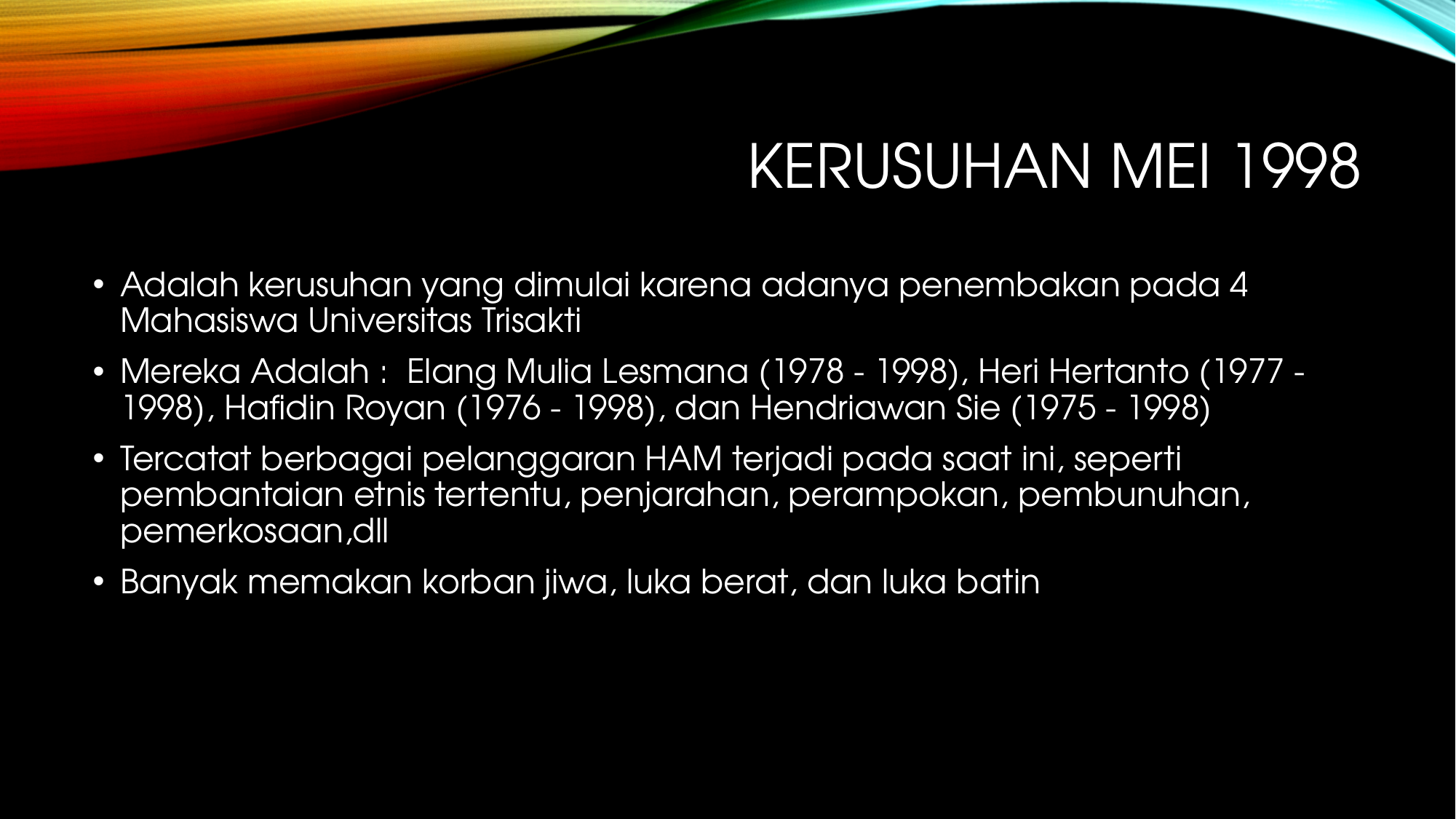

# Kerusuhan mei 1998
Adalah kerusuhan yang dimulai karena adanya penembakan pada 4 Mahasiswa Universitas Trisakti
Mereka Adalah :  Elang Mulia Lesmana (1978 - 1998), Heri Hertanto (1977 - 1998), Hafidin Royan (1976 - 1998), dan Hendriawan Sie (1975 - 1998)
Tercatat berbagai pelanggaran HAM terjadi pada saat ini, seperti pembantaian etnis tertentu, penjarahan, perampokan, pembunuhan, pemerkosaan,dll
Banyak memakan korban jiwa, luka berat, dan luka batin